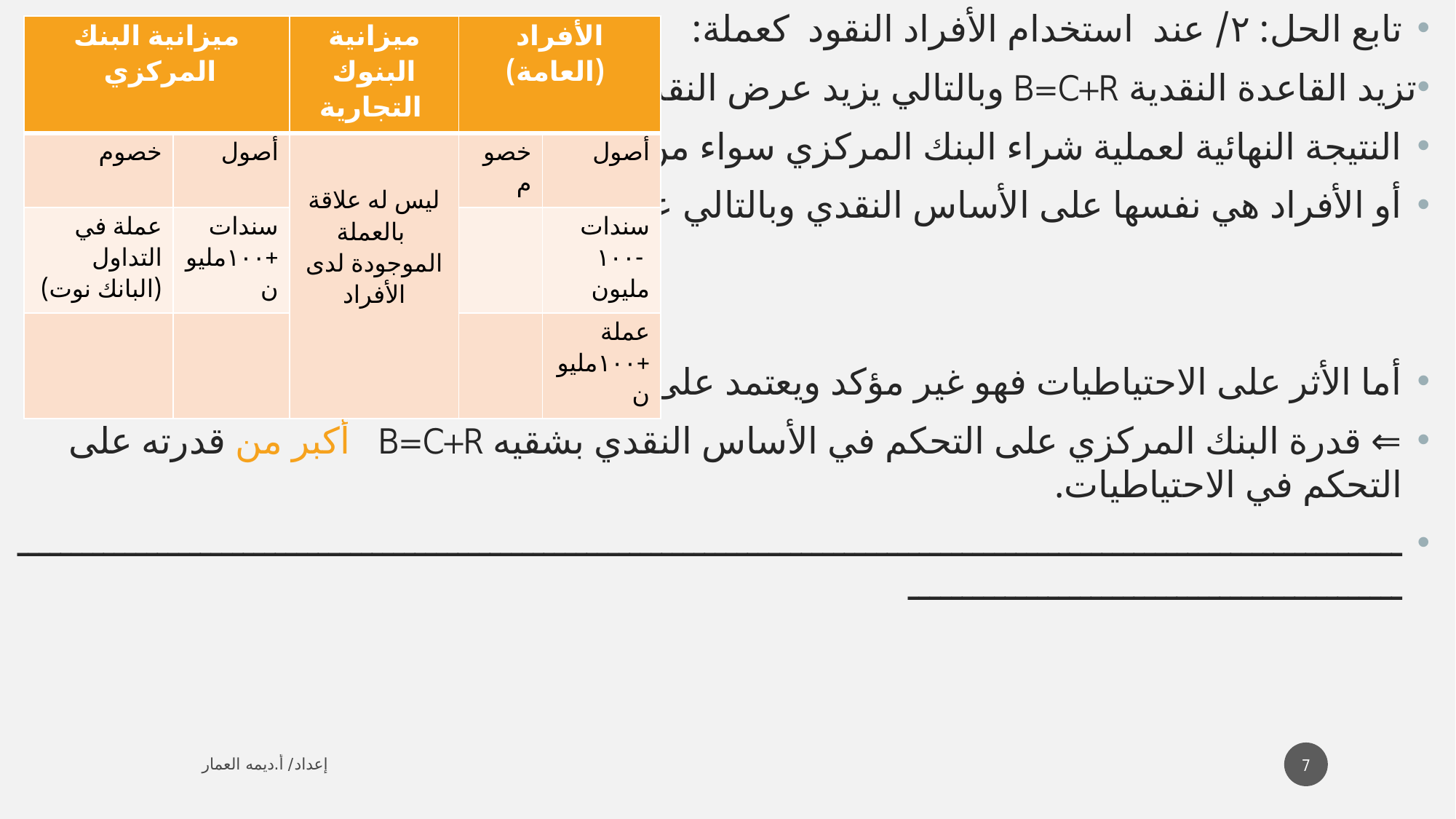

تابع الحل: ٢/ عند  استخدام الأفراد النقود  كعملة:
تزيد القاعدة النقدية B=C+R وبالتالي يزيد عرض النقد M.
النتيجة النهائية لعملية شراء البنك المركزي سواء من البنوك
أو الأفراد هي نفسها على الأساس النقدي وبالتالي عرض النقد.

أما الأثر على الاحتياطيات فهو غير مؤكد ويعتمد على تصرف بائع السندات
⇐ قدرة البنك المركزي على التحكم في الأساس النقدي بشقيه B=C+R   أكبر من قدرته على التحكم في الاحتياطيات.
ـــــــــــــــــــــــــــــــــــــــــــــــــــــــــــــــــــــــــــــــــــــــــــــــــــــــــــــــــــــــــــــــــــــــــــــــــــــــــــــــــــــــــــــــ
| ميزانية البنك المركزي |  | ميزانية البنوك التجارية | الأفراد (العامة) |  |
| --- | --- | --- | --- | --- |
| خصوم | أصول | ليس له علاقة بالعملة الموجودة لدى الأفراد | خصوم | أصول |
| عملة في التداول (البانك نوت) | سندات +١٠٠مليون |  |  | سندات -١٠٠ مليون |
|  |  |  |  | عملة +١٠٠مليون |
7
إعداد/ أ.ديمه العمار